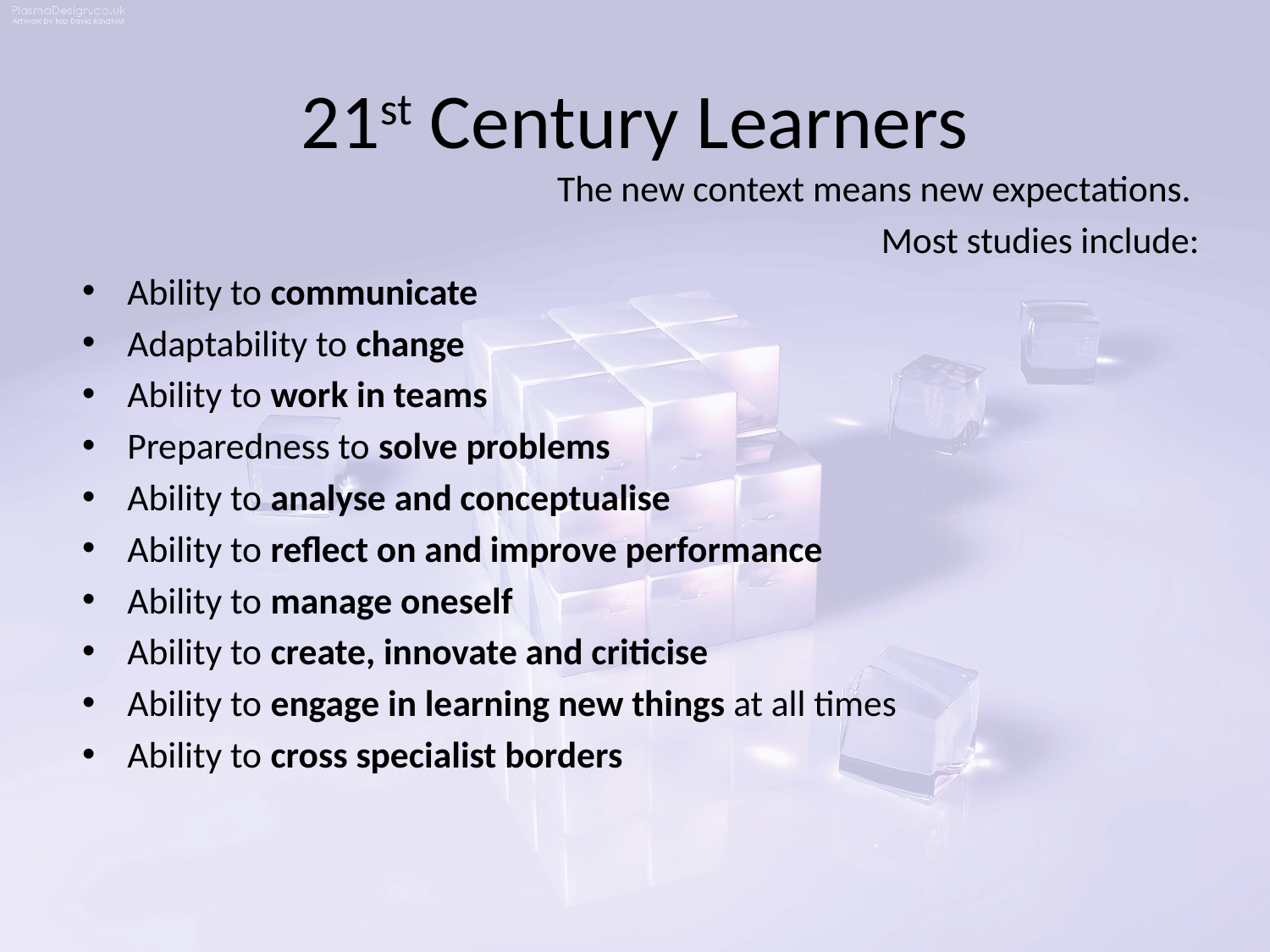

# 21st Century Learners
The new context means new expectations.
Most studies include:
Ability to communicate
Adaptability to change
Ability to work in teams
Preparedness to solve problems
Ability to analyse and conceptualise
Ability to reflect on and improve performance
Ability to manage oneself
Ability to create, innovate and criticise
Ability to engage in learning new things at all times
Ability to cross specialist borders